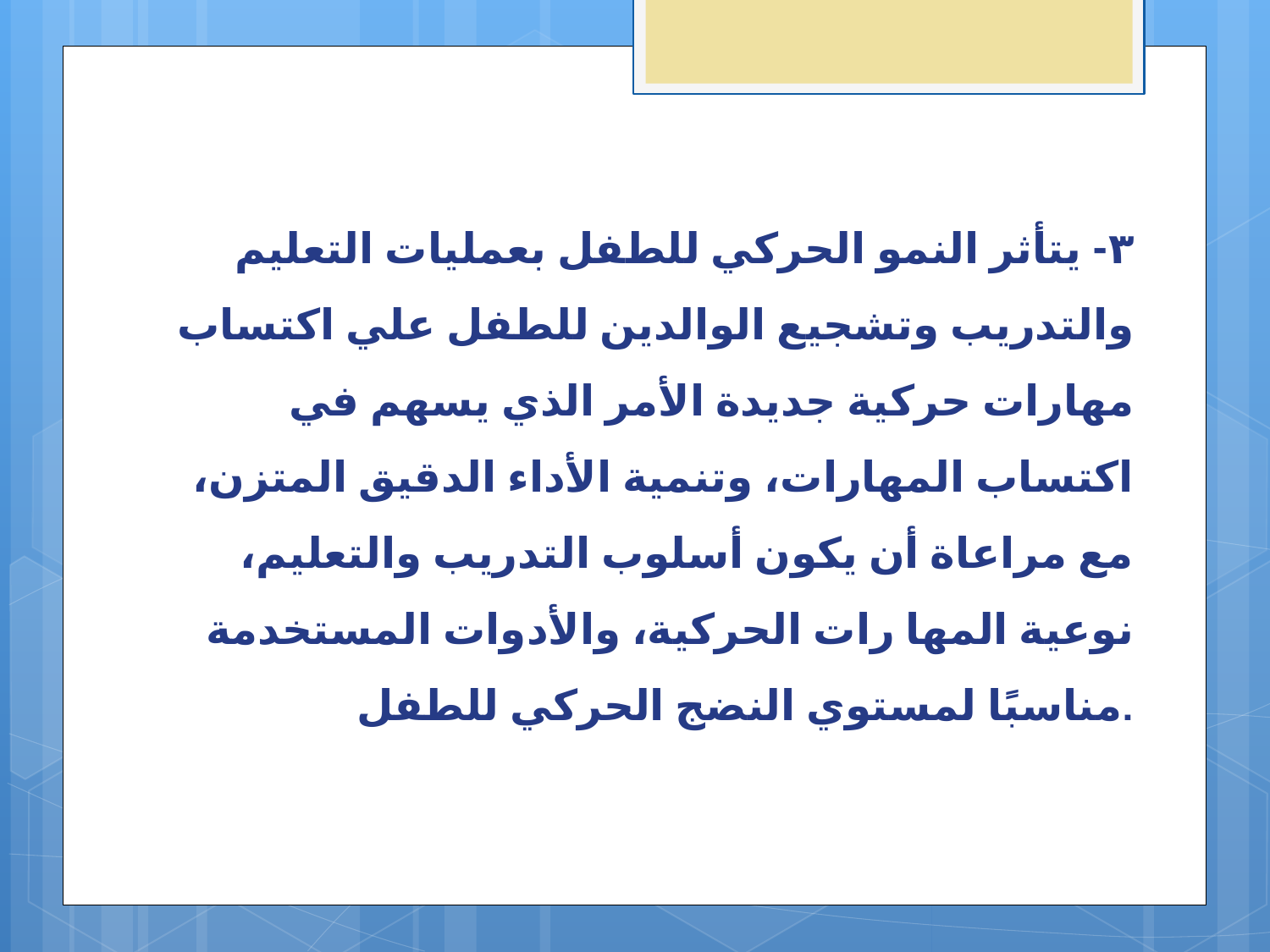

٣- يتأثر النمو الحركي للطفل بعمليات التعليم والتدريب وتشجيع الوالدين للطفل علي اكتساب مهارات حركية جديدة الأمر الذي يسهم في اكتساب المهارات، وتنمية الأداء الدقيق المتزن، مع مراعاة أن يكون أسلوب التدريب والتعليم، نوعية المها رات الحركية، والأدوات المستخدمة مناسبًا لمستوي النضج الحركي للطفل.